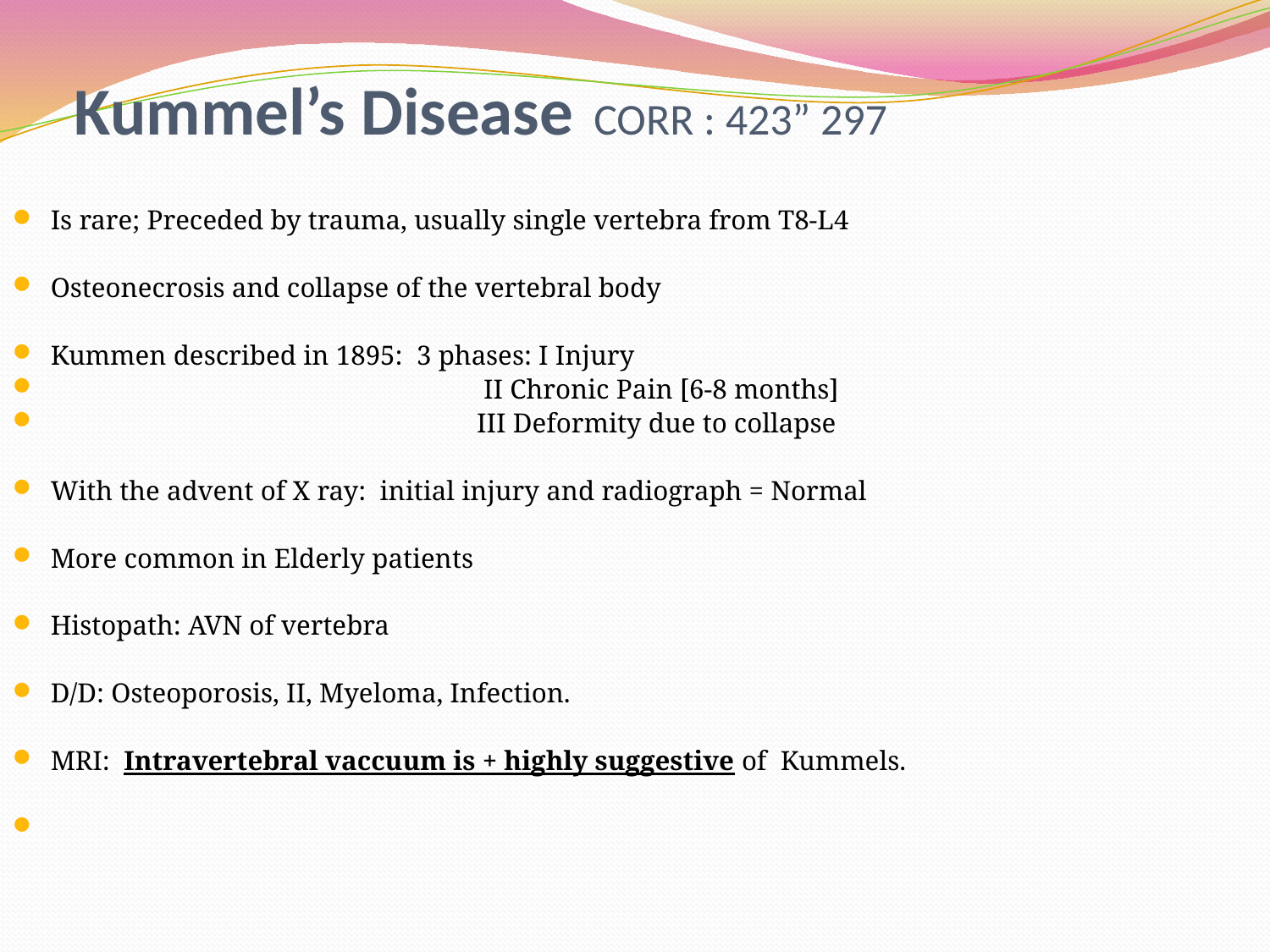

# Kummel’s Disease  CORR : 423” 297
Is rare; Preceded by trauma, usually single vertebra from T8-L4

Osteonecrosis and collapse of the vertebral body

Kummen described in 1895:  3 phases: I Injury
                                                              II Chronic Pain [6-8 months]
                                                             III Deformity due to collapse

With the advent of X ray:  initial injury and radiograph = Normal

More common in Elderly patients

Histopath: AVN of vertebra

D/D: Osteoporosis, II, Myeloma, Infection.

MRI:  Intravertebral vaccuum is + highly suggestive of  Kummels.